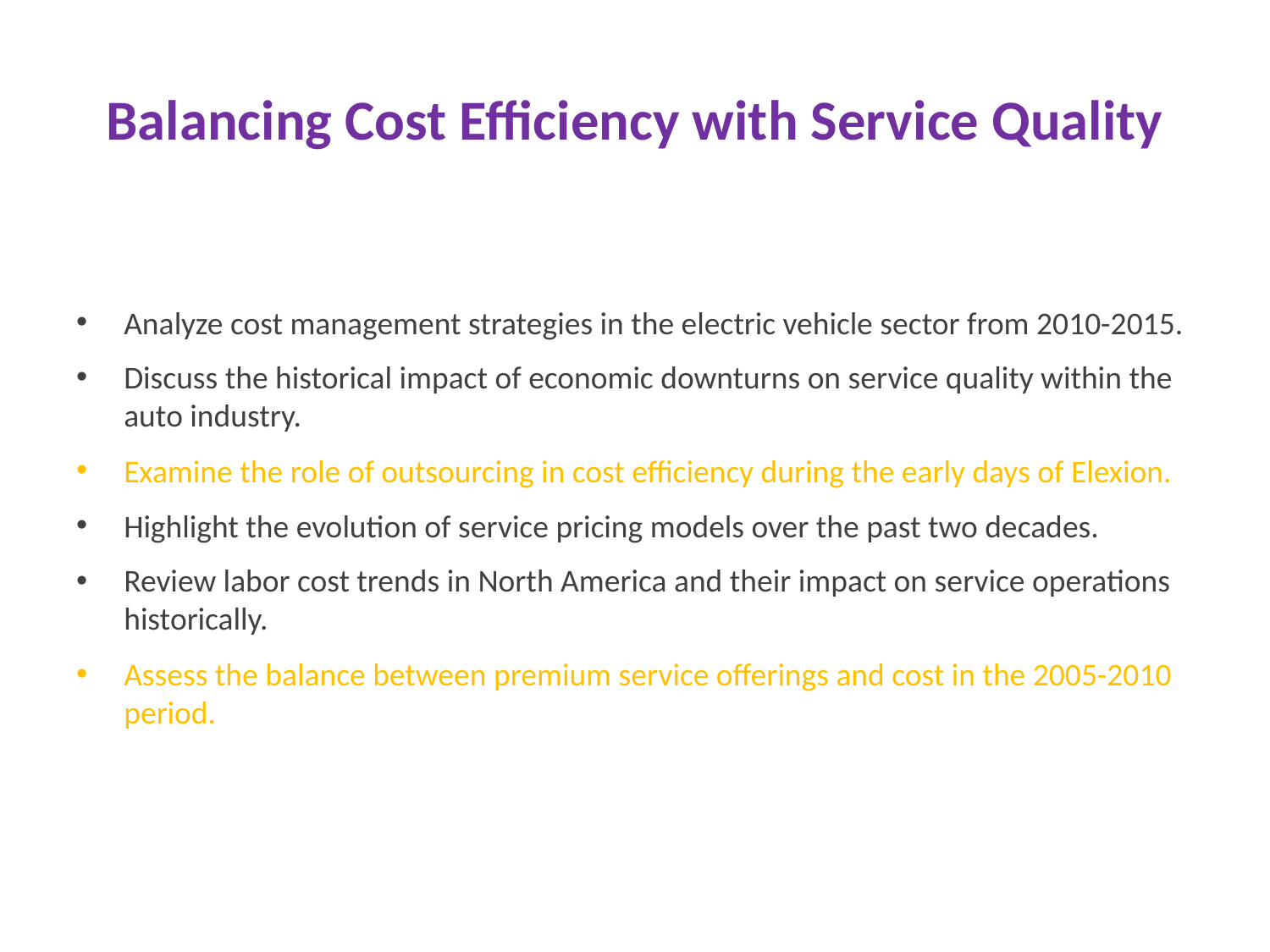

# Balancing Cost Efficiency with Service Quality

Analyze cost management strategies in the electric vehicle sector from 2010-2015.
Discuss the historical impact of economic downturns on service quality within the auto industry.
Examine the role of outsourcing in cost efficiency during the early days of Elexion.
Highlight the evolution of service pricing models over the past two decades.
Review labor cost trends in North America and their impact on service operations historically.
Assess the balance between premium service offerings and cost in the 2005-2010 period.